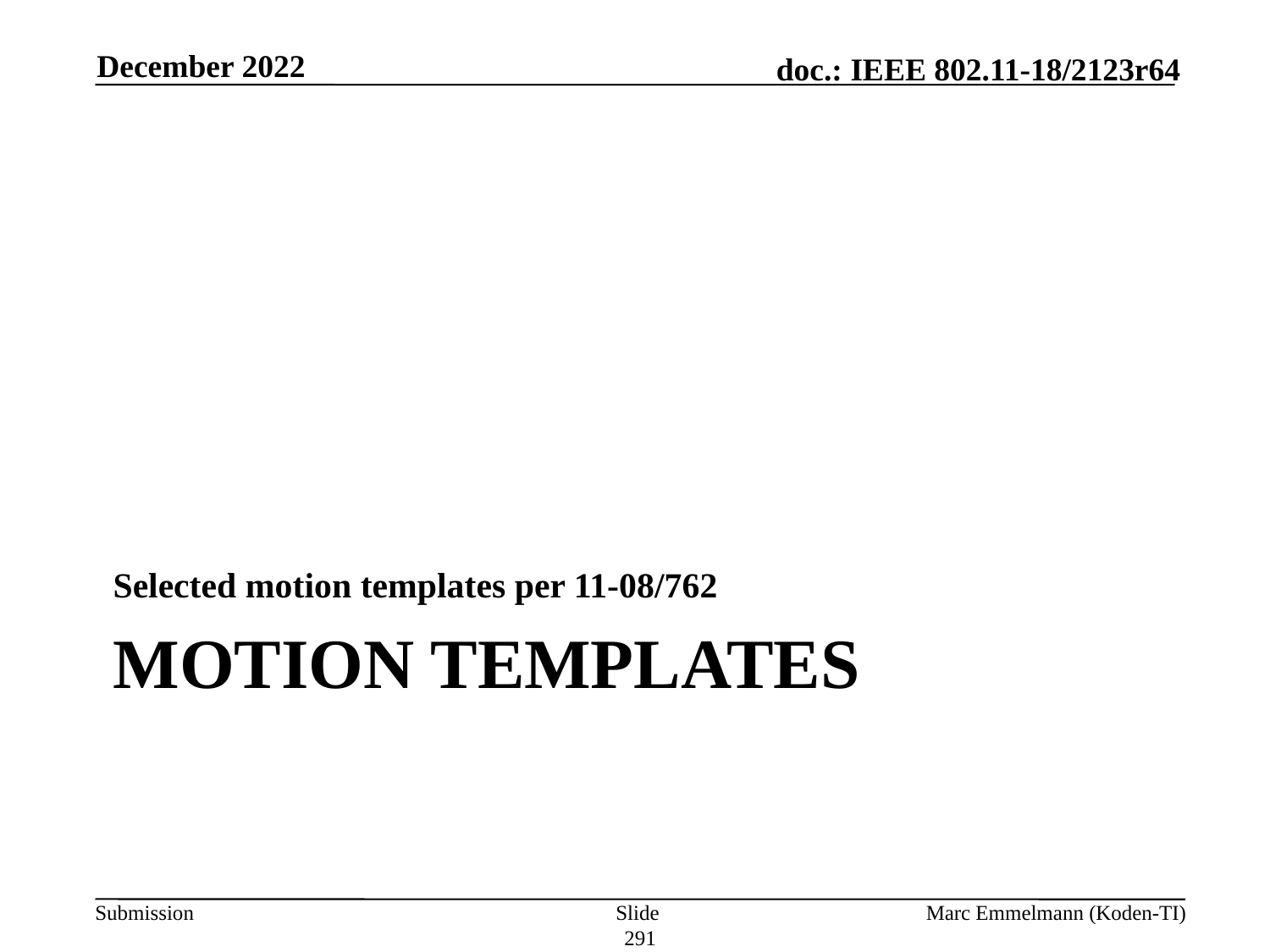

December 2022
Selected motion templates per 11-08/762
# Motion Templates
Slide 291
Marc Emmelmann (Koden-TI)